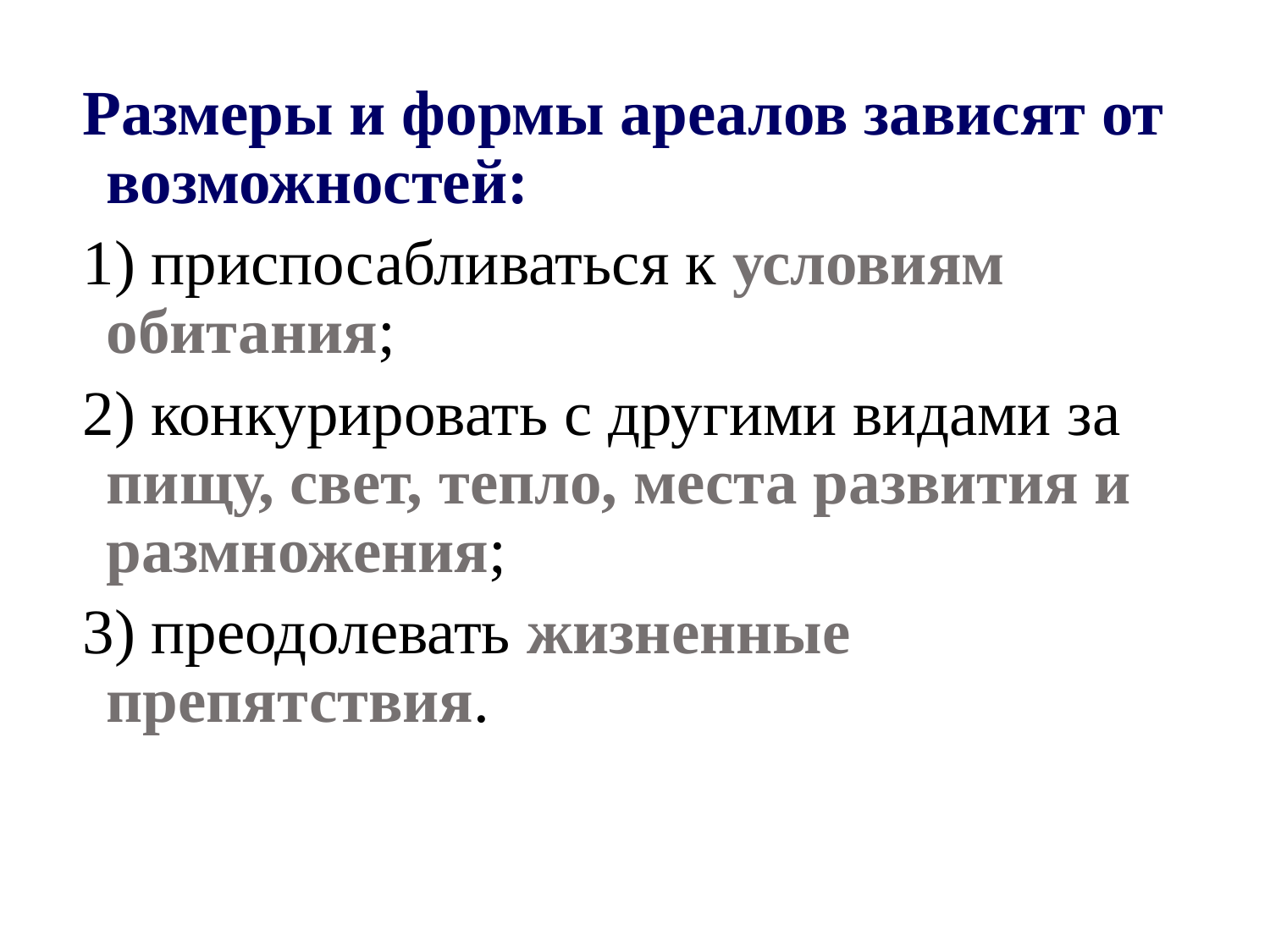

Размеры и формы ареалов зависят от возможностей:
1) приспосабливаться к условиям обитания;
2) конкурировать с другими видами за пищу, свет, тепло, места развития и размножения;
3) преодолевать жизненные препятствия.